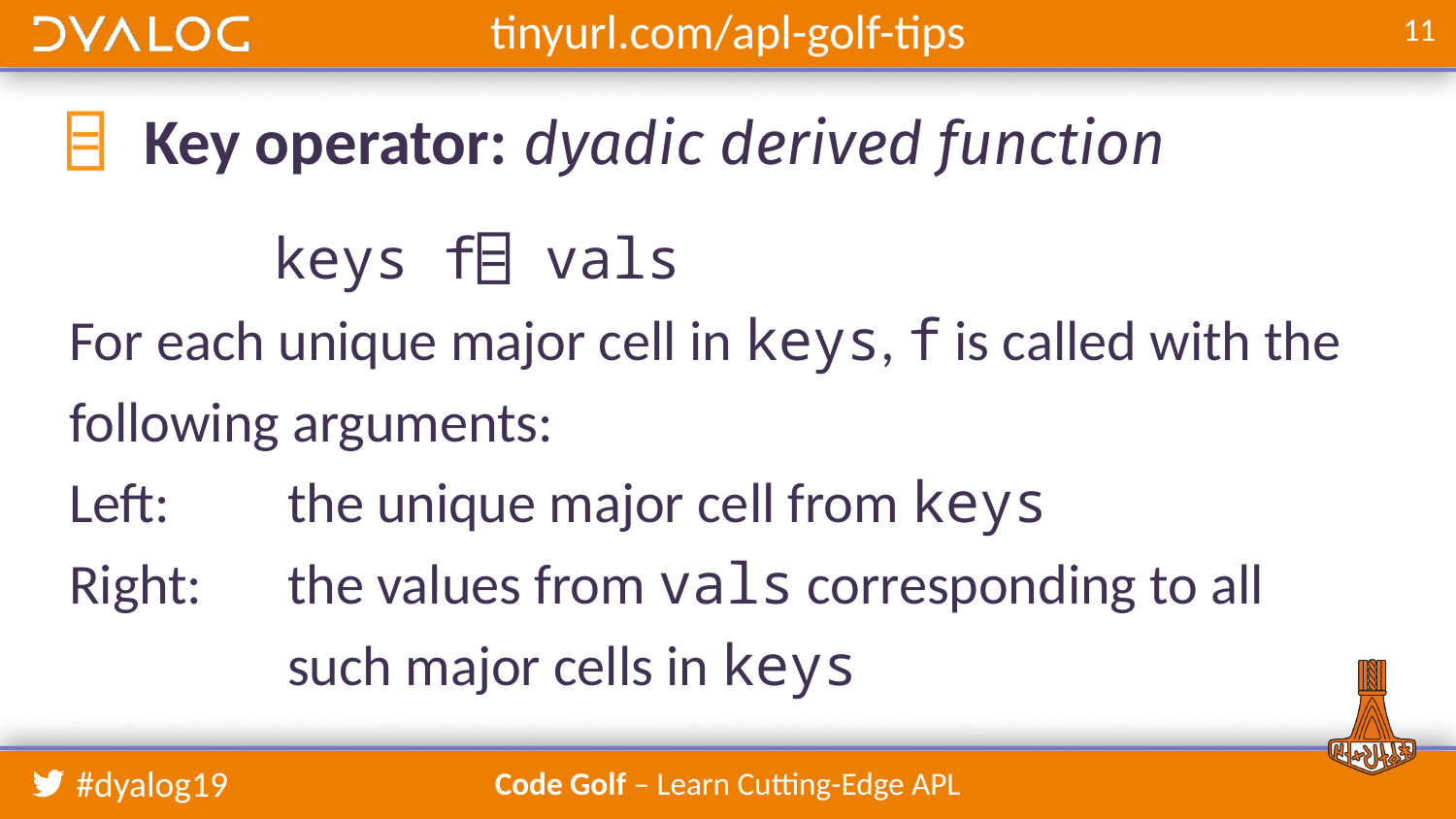

# ⌸ Key operator: dyadic derived function
      keys f⌸ vals
For each unique major cell in keys, f is called with the following arguments:
Left:	the unique major cell from keys
Right:	the values from vals corresponding to all such major cells in keys